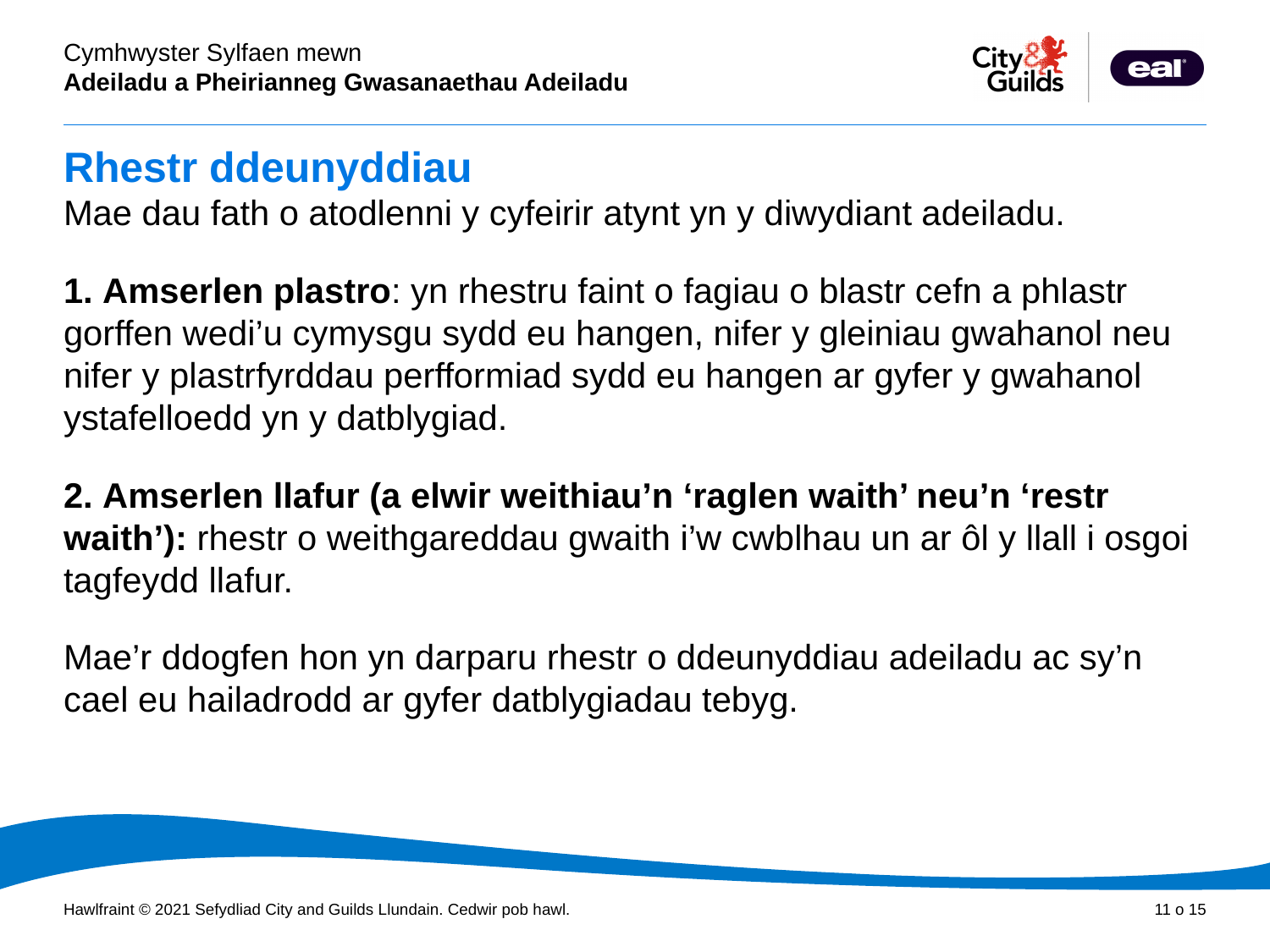

# Rhestr ddeunyddiau
Mae dau fath o atodlenni y cyfeirir atynt yn y diwydiant adeiladu.
 Amserlen plastro: yn rhestru faint o fagiau o blastr cefn a phlastr gorffen wedi’u cymysgu sydd eu hangen, nifer y gleiniau gwahanol neu nifer y plastrfyrddau perfformiad sydd eu hangen ar gyfer y gwahanol ystafelloedd yn y datblygiad.
 Amserlen llafur (a elwir weithiau’n ‘raglen waith’ neu’n ‘restr waith’): rhestr o weithgareddau gwaith i’w cwblhau un ar ôl y llall i osgoi tagfeydd llafur.
Mae’r ddogfen hon yn darparu rhestr o ddeunyddiau adeiladu ac sy’n cael eu hailadrodd ar gyfer datblygiadau tebyg.